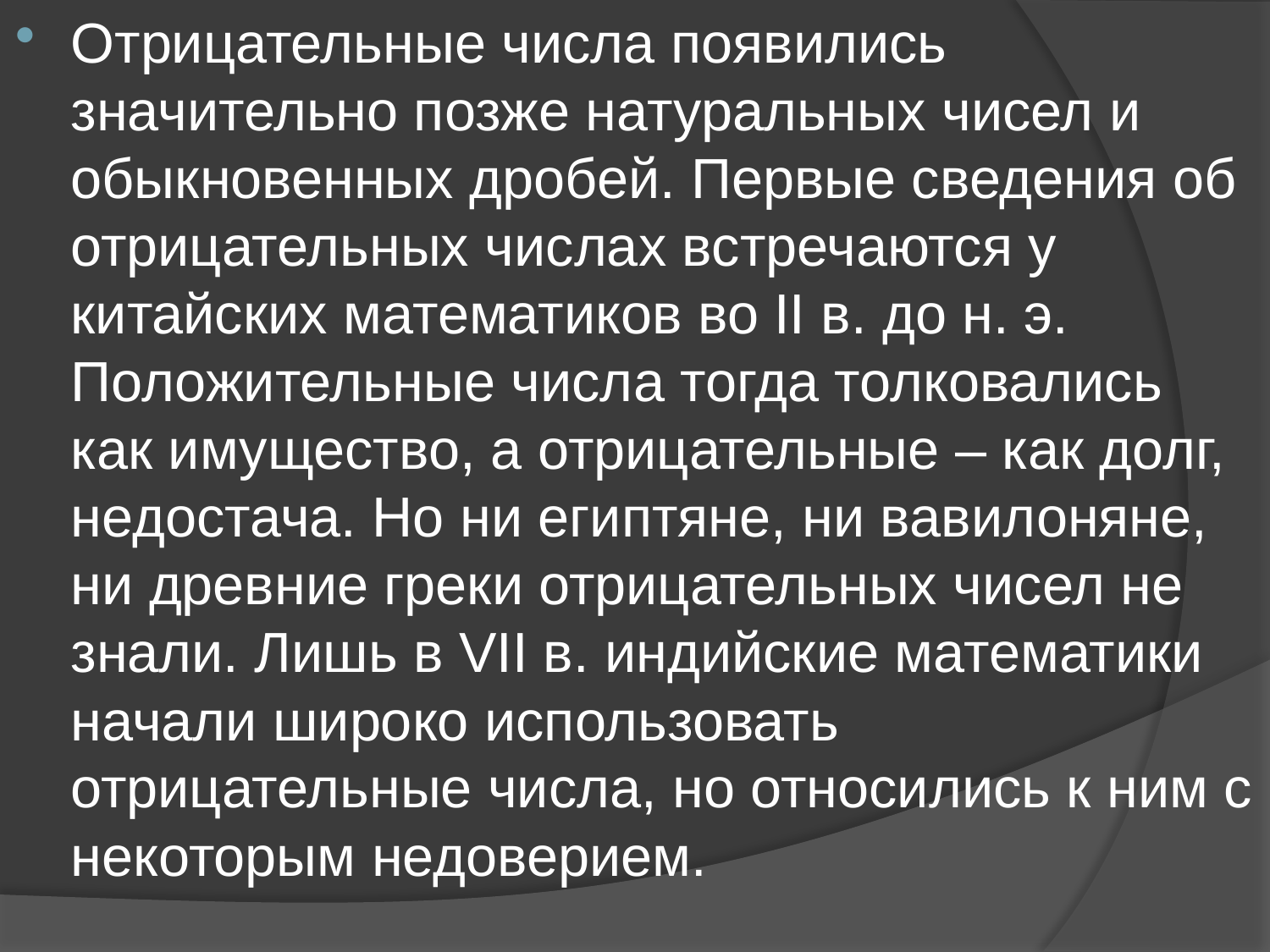

Отрицательные числа появились значительно позже натуральных чисел и обыкновенных дробей. Первые сведения об отрицательных числах встречаются у китайских математиков во II в. до н. э. Положительные числа тогда толковались как имущество, а отрицательные – как долг, недостача. Но ни египтяне, ни вавилоняне, ни древние греки отрицательных чисел не знали. Лишь в VII в. индийские математики начали широко использовать отрицательные числа, но относились к ним с некоторым недоверием.
#